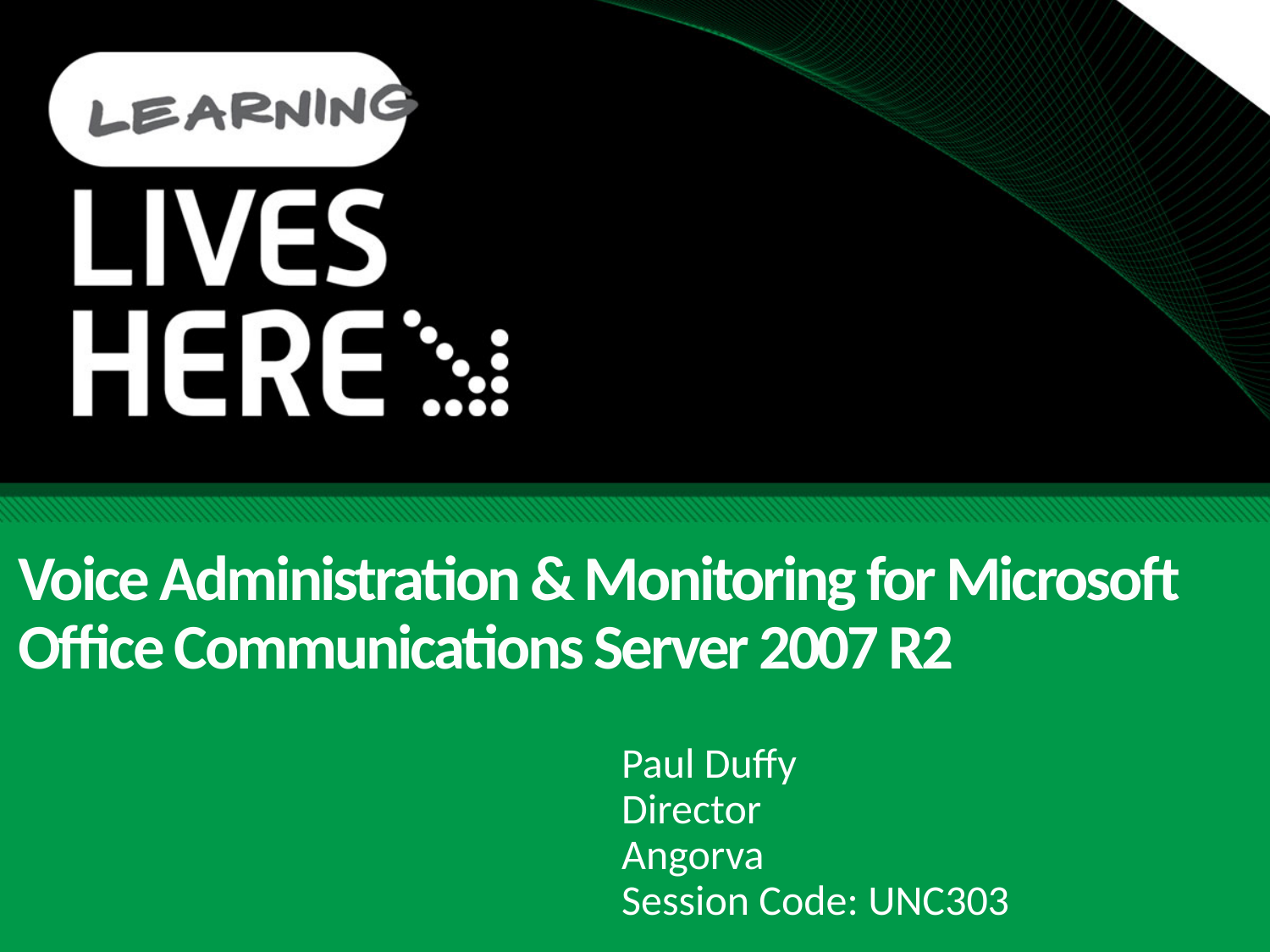

# Voice Administration & Monitoring for Microsoft Office Communications Server 2007 R2
Paul Duffy
Director
Angorva
Session Code: UNC303